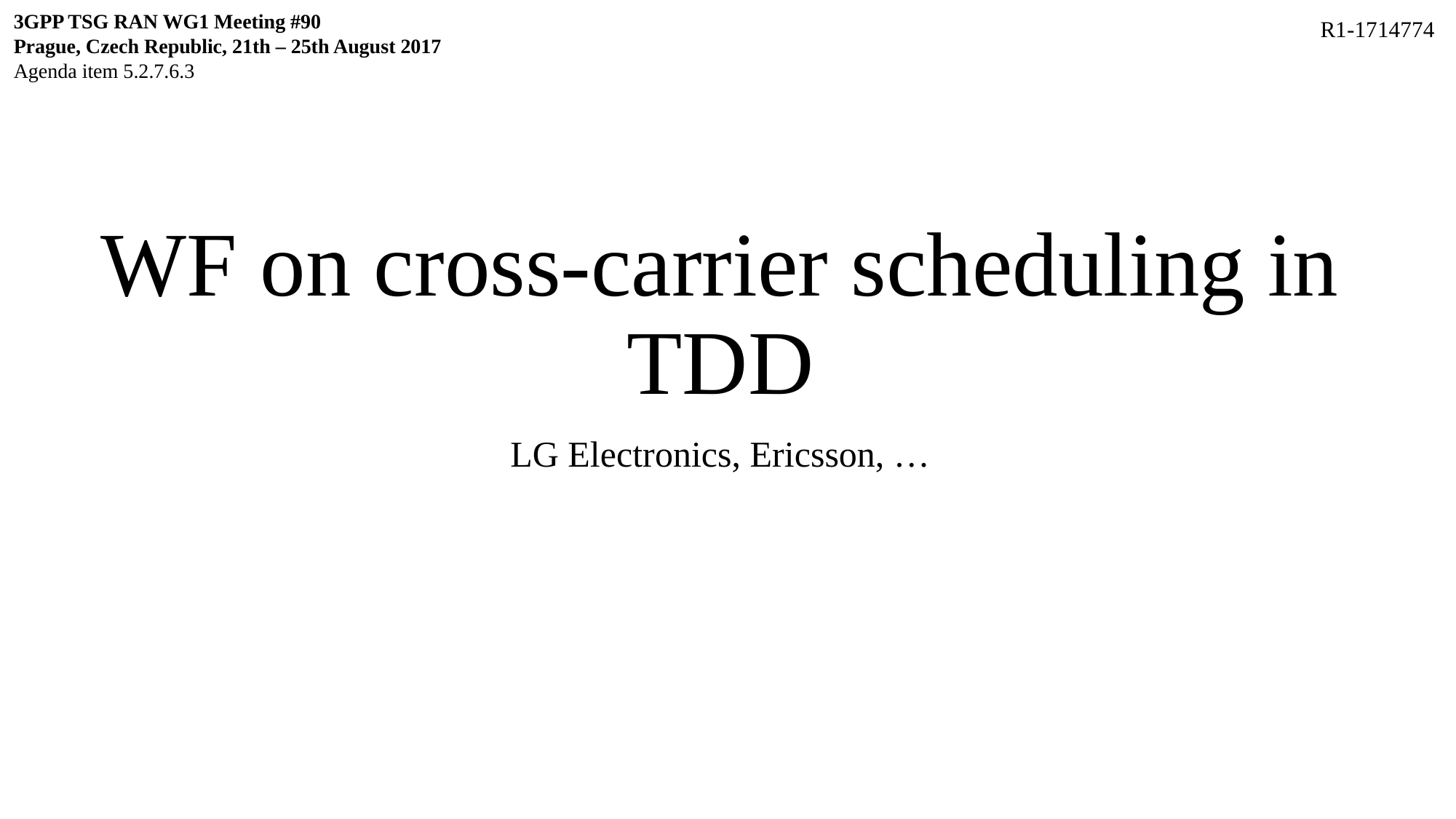

3GPP TSG RAN WG1 Meeting #90
Prague, Czech Republic, 21th – 25th August 2017
Agenda item 5.2.7.6.3
R1-1714774
# WF on cross-carrier scheduling in TDD
LG Electronics, Ericsson, …